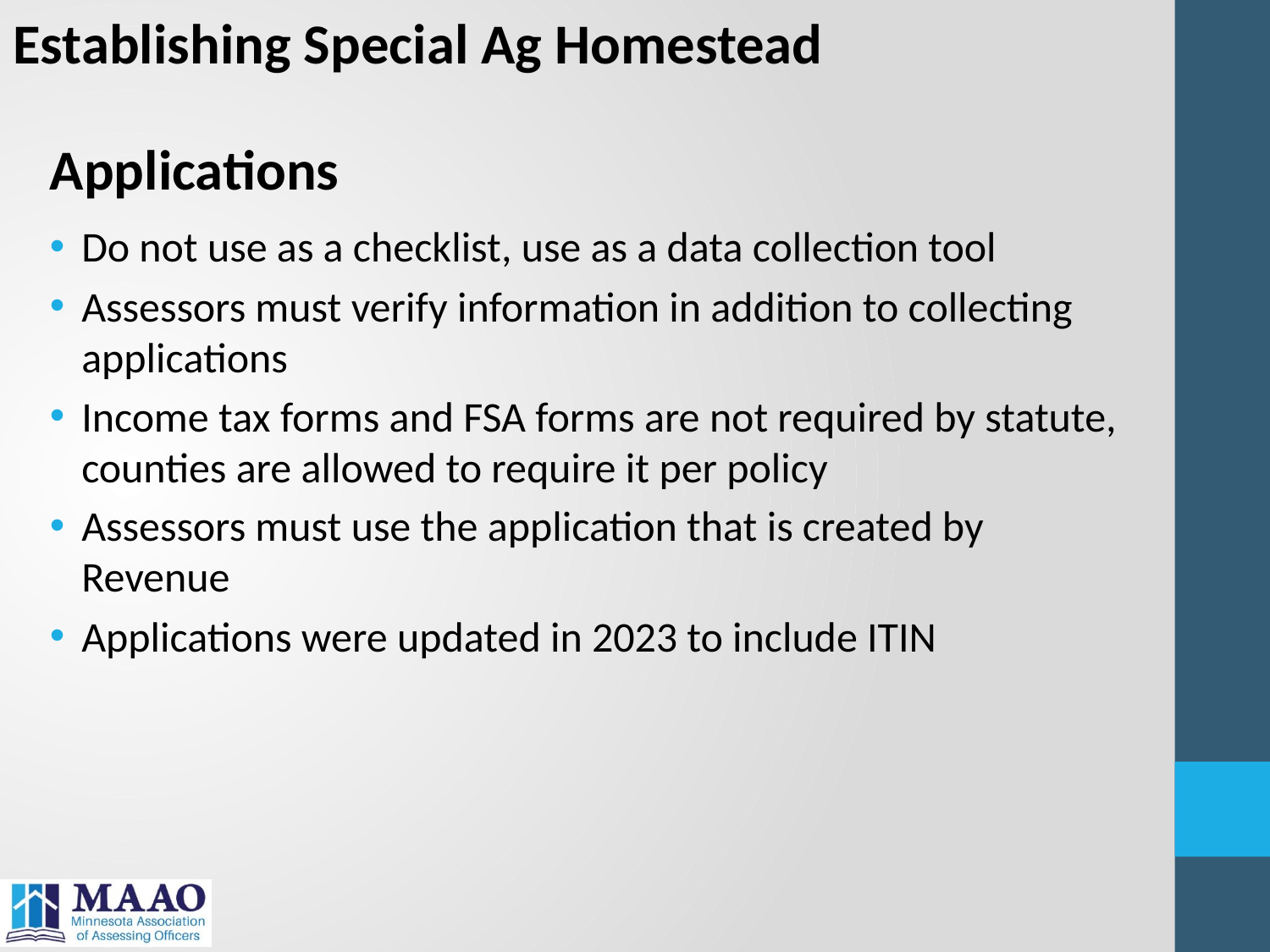

Establishing Special Ag Homestead
Applications
Do not use as a checklist, use as a data collection tool
Assessors must verify information in addition to collecting applications
Income tax forms and FSA forms are not required by statute, counties are allowed to require it per policy
Assessors must use the application that is created by Revenue
Applications were updated in 2023 to include ITIN